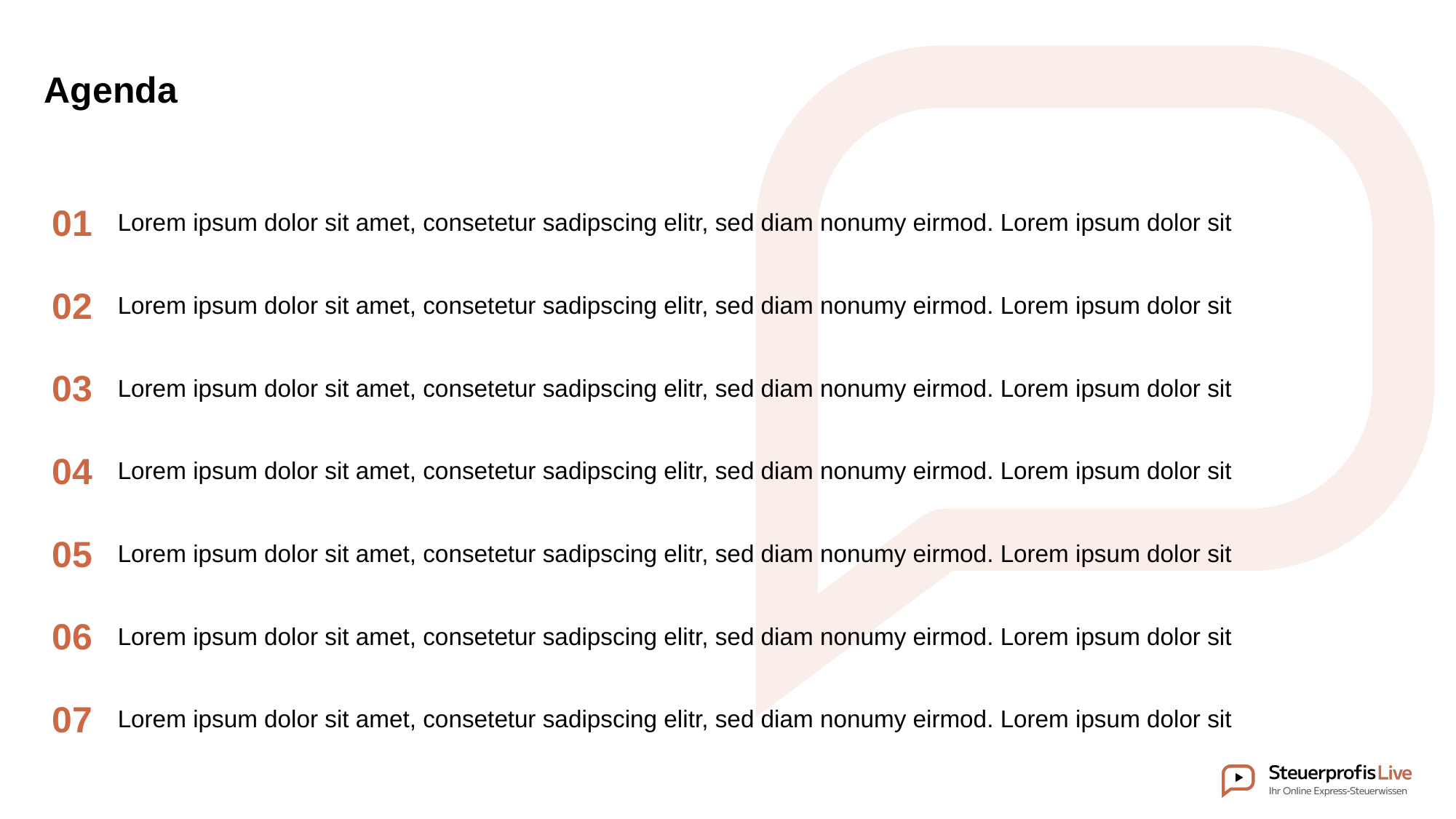

01
Lorem ipsum dolor sit amet, consetetur sadipscing elitr, sed diam nonumy eirmod. Lorem ipsum dolor sit
02
Lorem ipsum dolor sit amet, consetetur sadipscing elitr, sed diam nonumy eirmod. Lorem ipsum dolor sit
03
Lorem ipsum dolor sit amet, consetetur sadipscing elitr, sed diam nonumy eirmod. Lorem ipsum dolor sit
04
Lorem ipsum dolor sit amet, consetetur sadipscing elitr, sed diam nonumy eirmod. Lorem ipsum dolor sit
05
Lorem ipsum dolor sit amet, consetetur sadipscing elitr, sed diam nonumy eirmod. Lorem ipsum dolor sit
06
Lorem ipsum dolor sit amet, consetetur sadipscing elitr, sed diam nonumy eirmod. Lorem ipsum dolor sit
07
Lorem ipsum dolor sit amet, consetetur sadipscing elitr, sed diam nonumy eirmod. Lorem ipsum dolor sit
Fußzeile
6